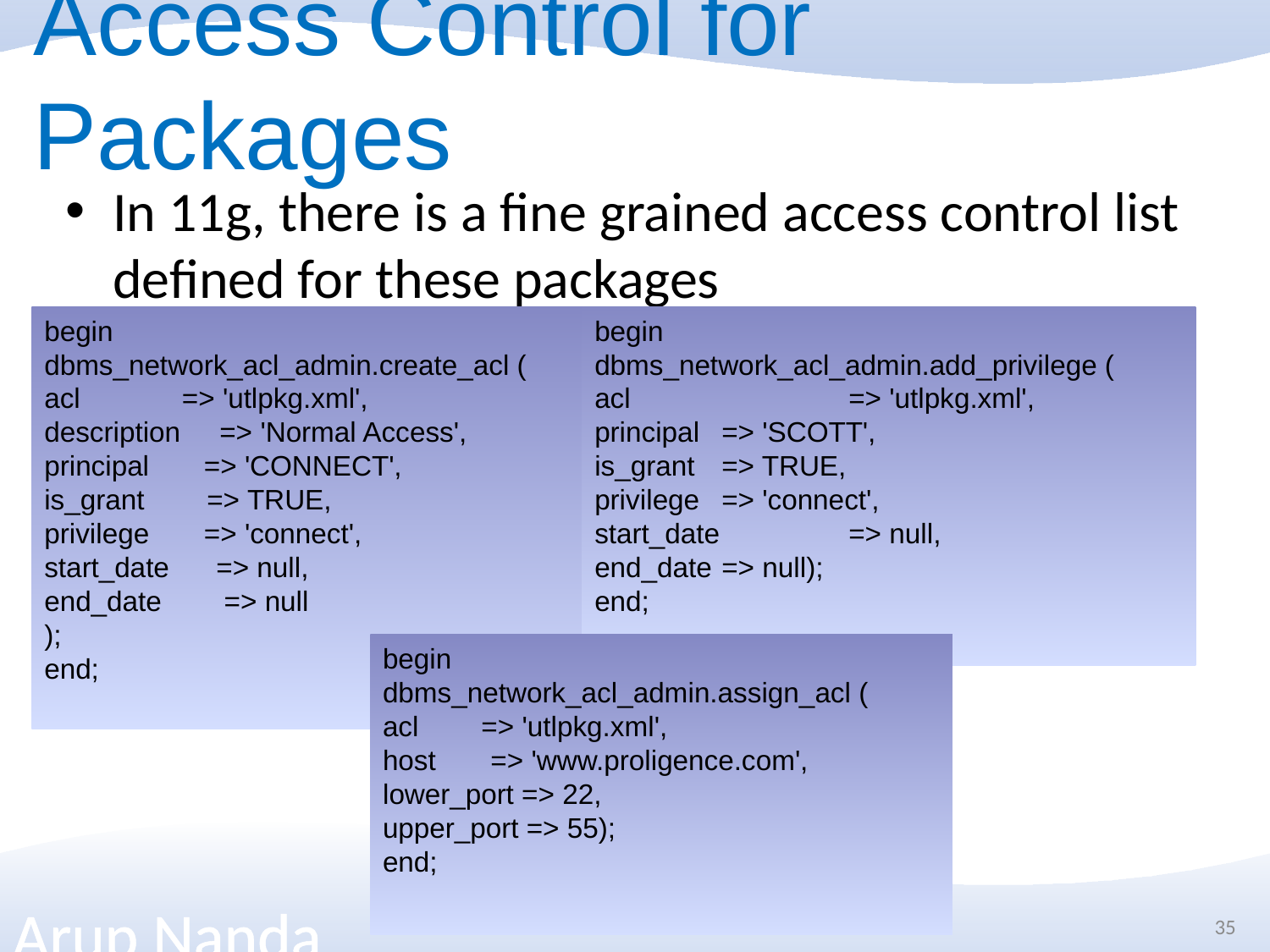

# Access Control for Packages
In 11g, there is a fine grained access control list defined for these packages

begin
dbms_network_acl_admin.create_acl (
acl             => 'utlpkg.xml',
description     => 'Normal Access',
principal       => 'CONNECT',
is_grant        => TRUE,
privilege       => 'connect',
start_date      => null,
end_date        => null
);
end;

begin
dbms_network_acl_admin.add_privilege (
acl 		=> 'utlpkg.xml',
principal 	=> 'SCOTT',
is_grant 	=> TRUE,
privilege 	=> 'connect',
start_date 	=> null,
end_date 	=> null);
end;

begin
dbms_network_acl_admin.assign_acl (
acl        => 'utlpkg.xml',
host       => 'www.proligence.com',
lower_port => 22,
upper_port => 55);
end;

Secure your Database in a Single Day
35